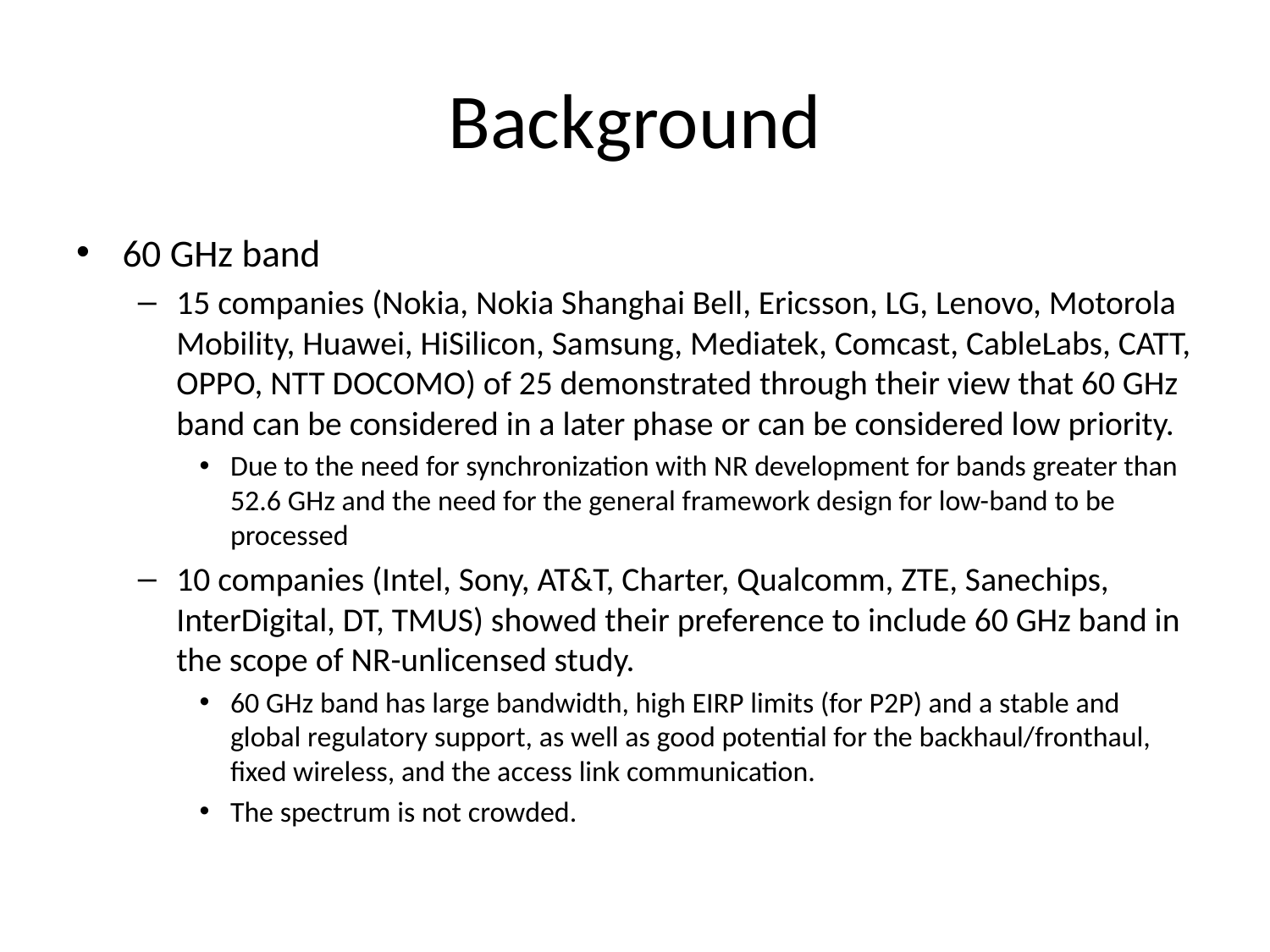

# Background
60 GHz band
15 companies (Nokia, Nokia Shanghai Bell, Ericsson, LG, Lenovo, Motorola Mobility, Huawei, HiSilicon, Samsung, Mediatek, Comcast, CableLabs, CATT, OPPO, NTT DOCOMO) of 25 demonstrated through their view that 60 GHz band can be considered in a later phase or can be considered low priority.
Due to the need for synchronization with NR development for bands greater than 52.6 GHz and the need for the general framework design for low-band to be processed
10 companies (Intel, Sony, AT&T, Charter, Qualcomm, ZTE, Sanechips, InterDigital, DT, TMUS) showed their preference to include 60 GHz band in the scope of NR-unlicensed study.
60 GHz band has large bandwidth, high EIRP limits (for P2P) and a stable and global regulatory support, as well as good potential for the backhaul/fronthaul, fixed wireless, and the access link communication.
The spectrum is not crowded.